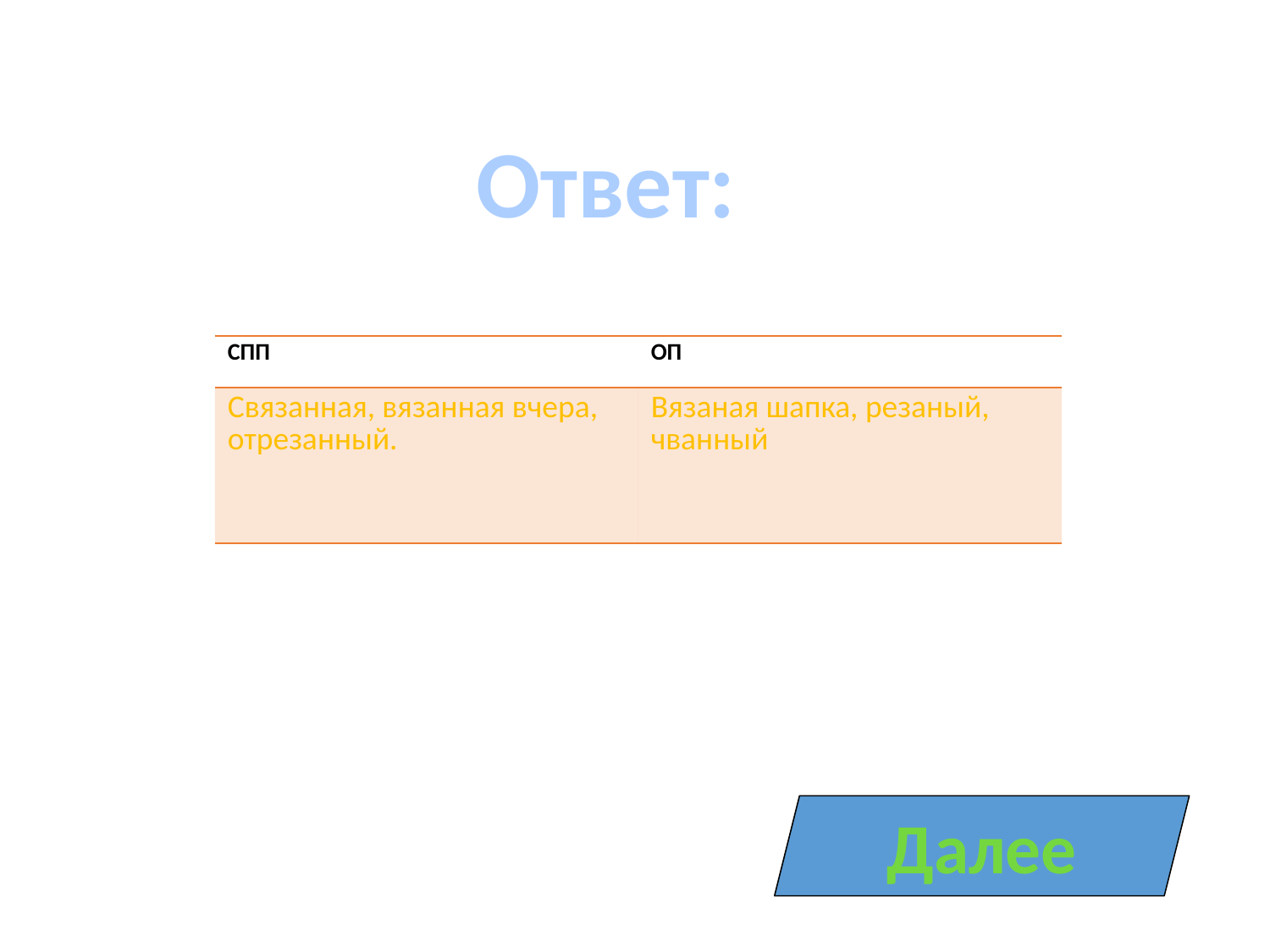

Ответ:
| СПП | ОП |
| --- | --- |
| Связанная, вязанная вчера, отрезанный. | Вязаная шапка, резаный, чванный |

Далее